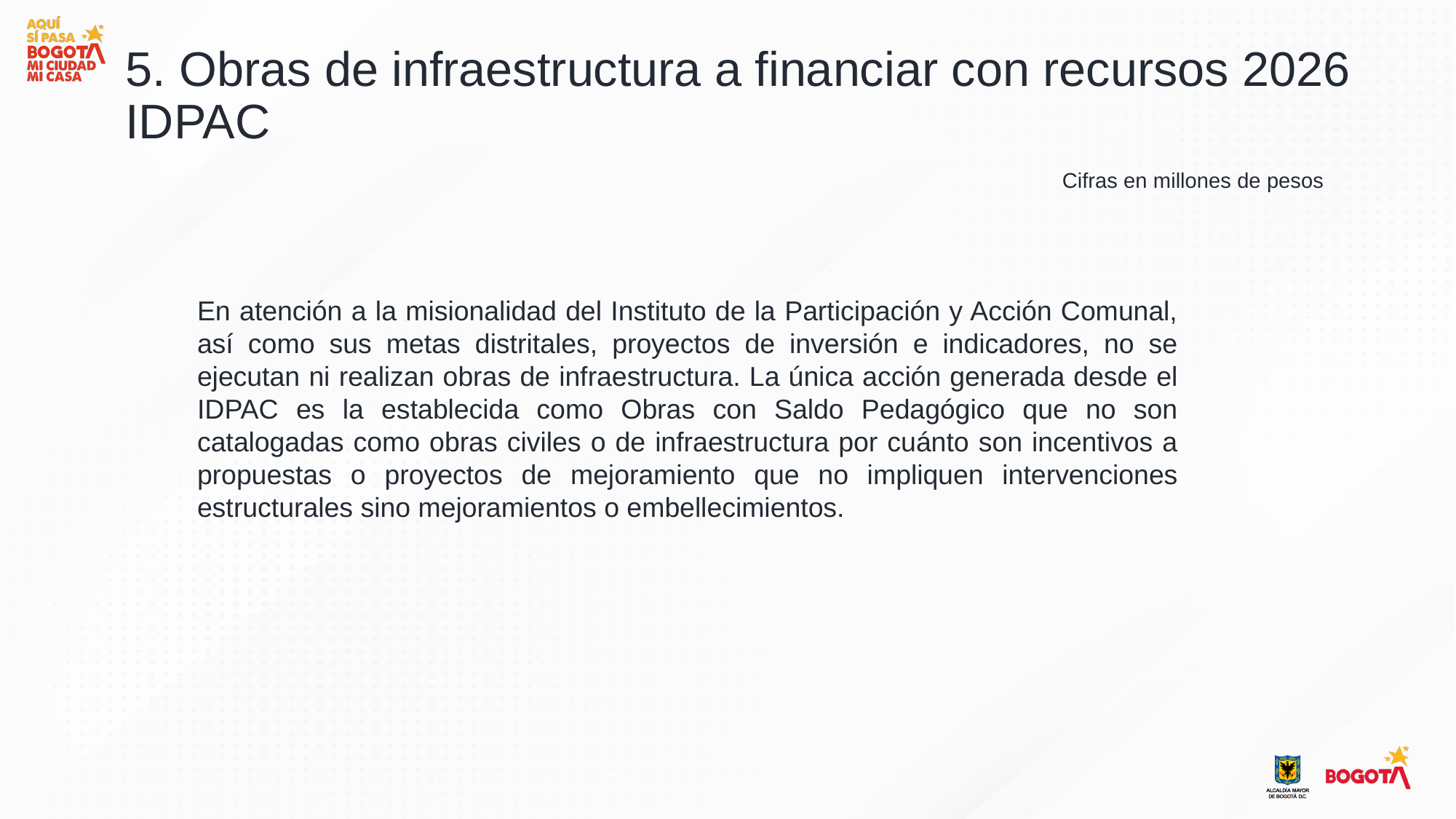

# 5. Obras de infraestructura a financiar con recursos 2026 IDPAC
Cifras en millones de pesos
En atención a la misionalidad del Instituto de la Participación y Acción Comunal, así como sus metas distritales, proyectos de inversión e indicadores, no se ejecutan ni realizan obras de infraestructura. La única acción generada desde el IDPAC es la establecida como Obras con Saldo Pedagógico que no son catalogadas como obras civiles o de infraestructura por cuánto son incentivos a propuestas o proyectos de mejoramiento que no impliquen intervenciones estructurales sino mejoramientos o embellecimientos.